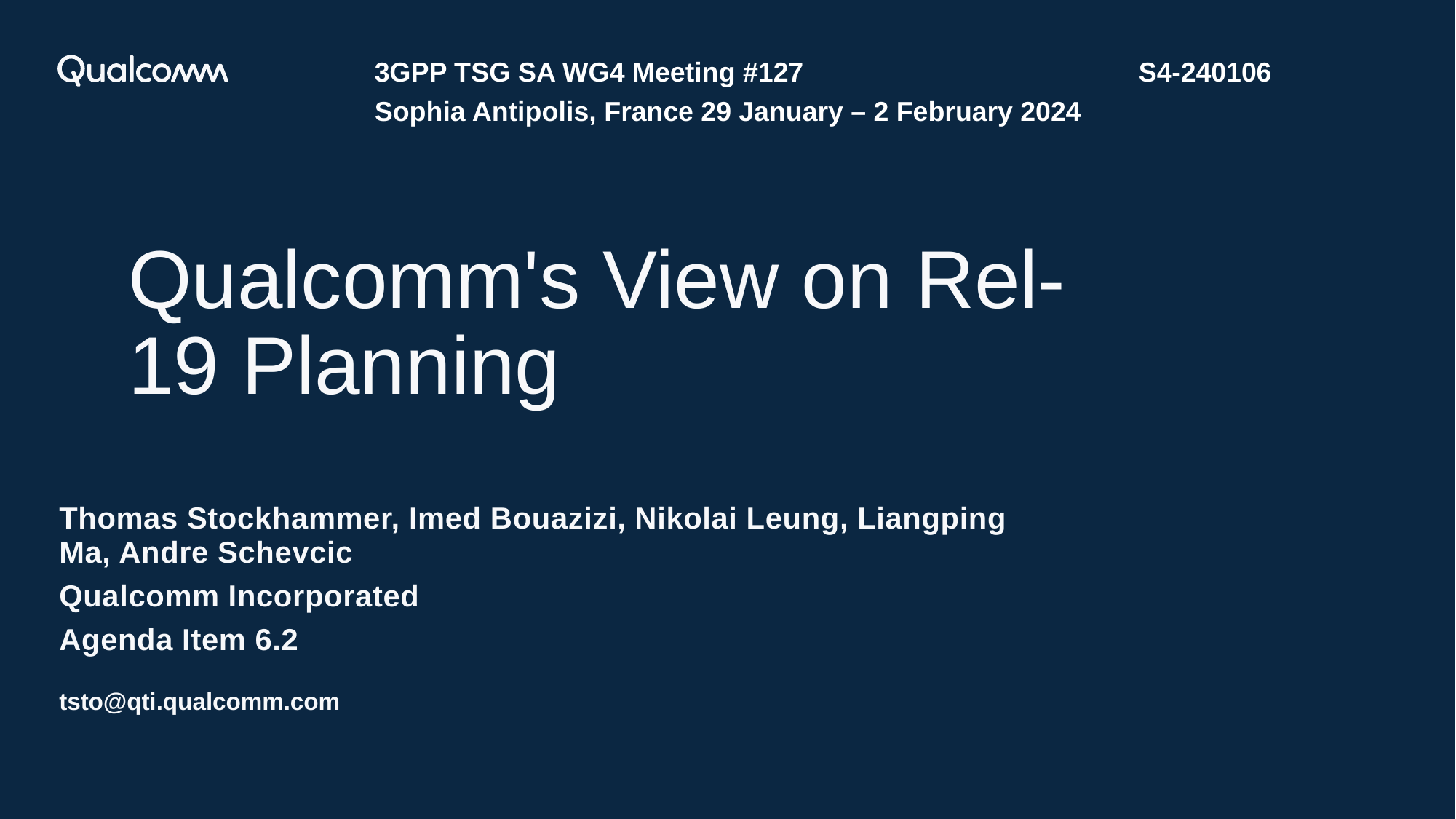

3GPP TSG SA WG4 Meeting #127 		S4-240106
Sophia Antipolis, France 29 January – 2 February 2024
# Qualcomm's View on Rel-19 Planning
Thomas Stockhammer, Imed Bouazizi, Nikolai Leung, Liangping Ma, Andre Schevcic
Qualcomm Incorporated
Agenda Item 6.2
tsto@qti.qualcomm.com